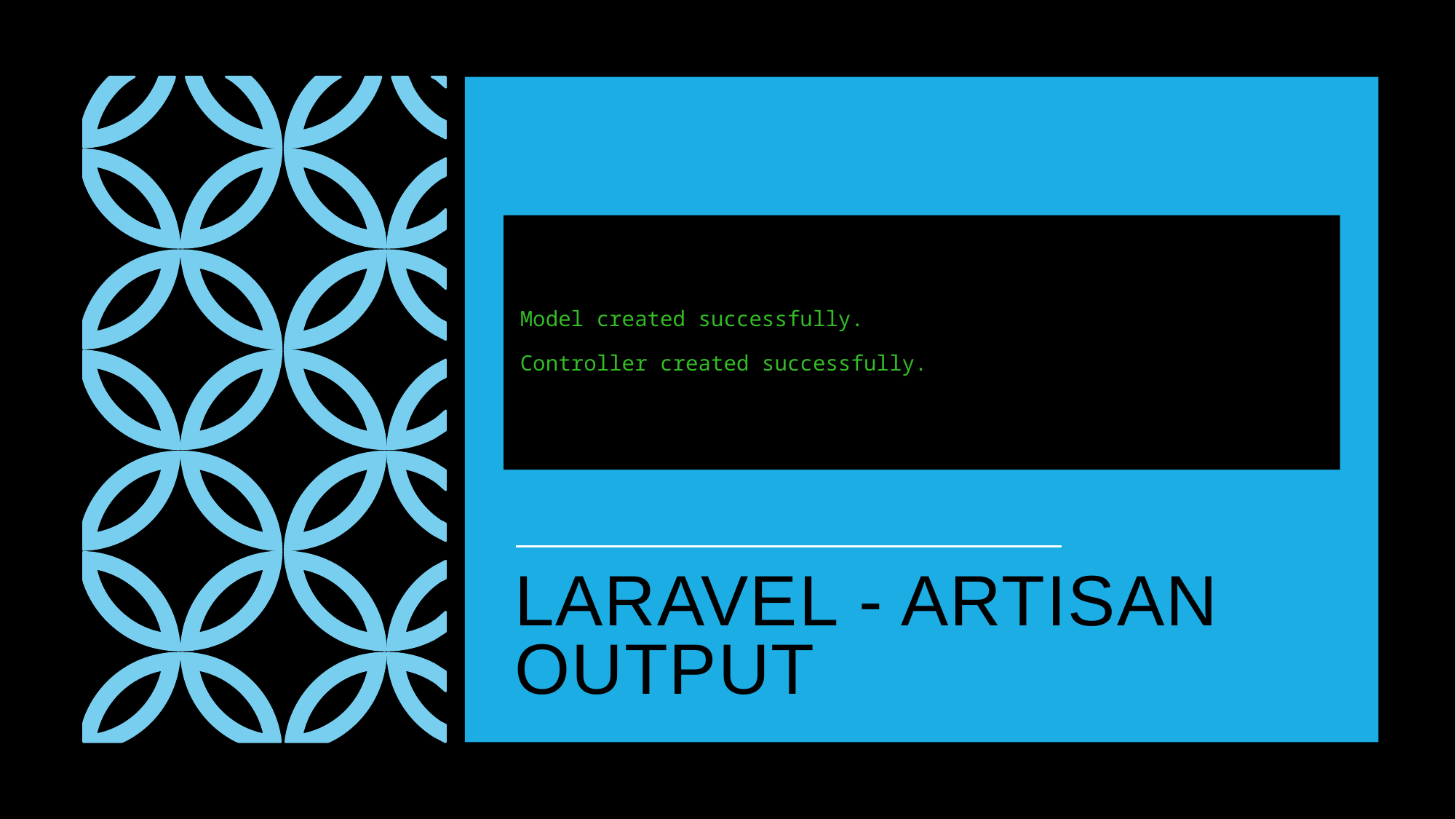

Model created successfully.
Controller created successfully.

# Laravel - ARTISAN OUTPUT